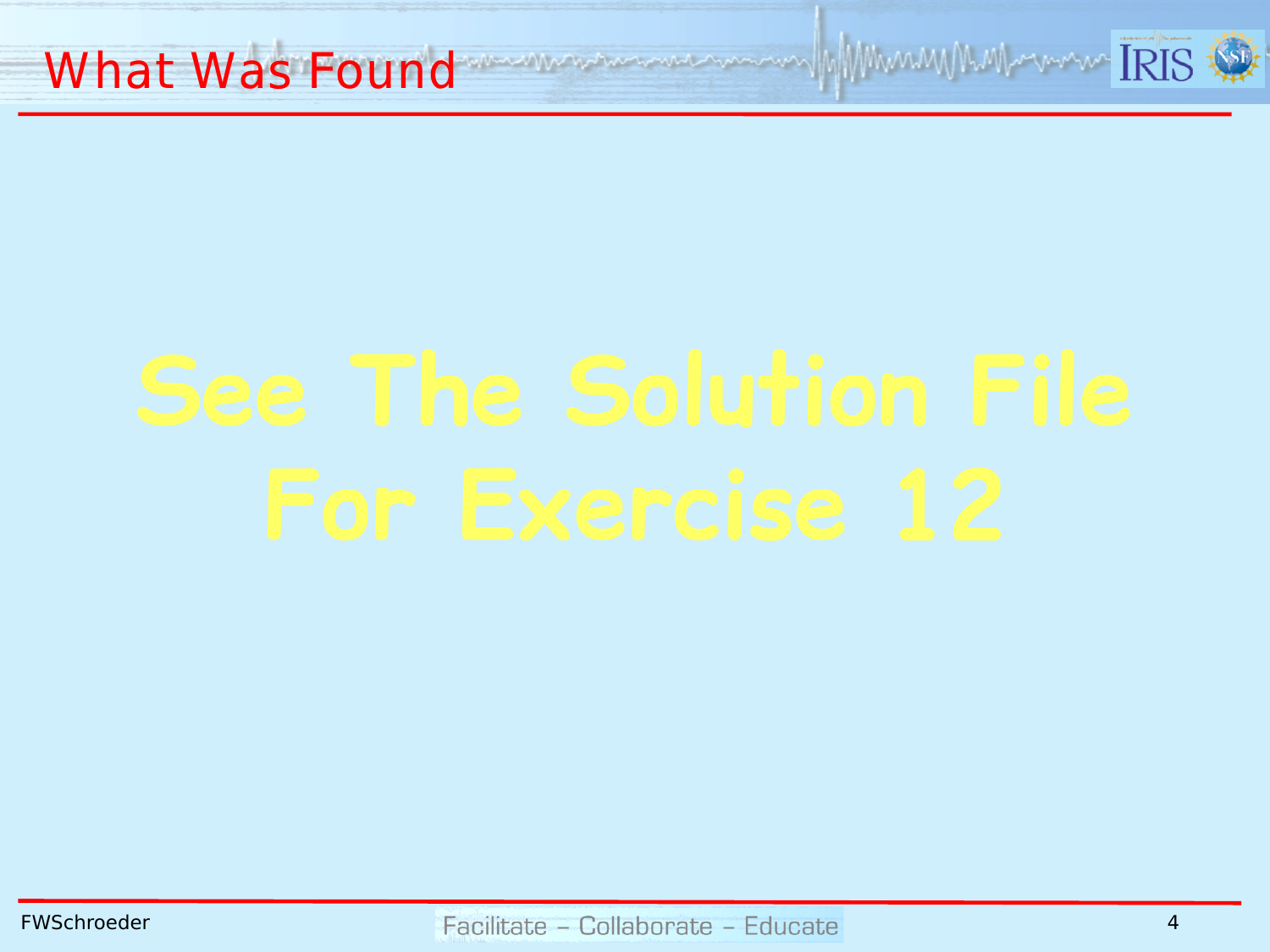

# What Was Found
See The Solution File
For Exercise 12